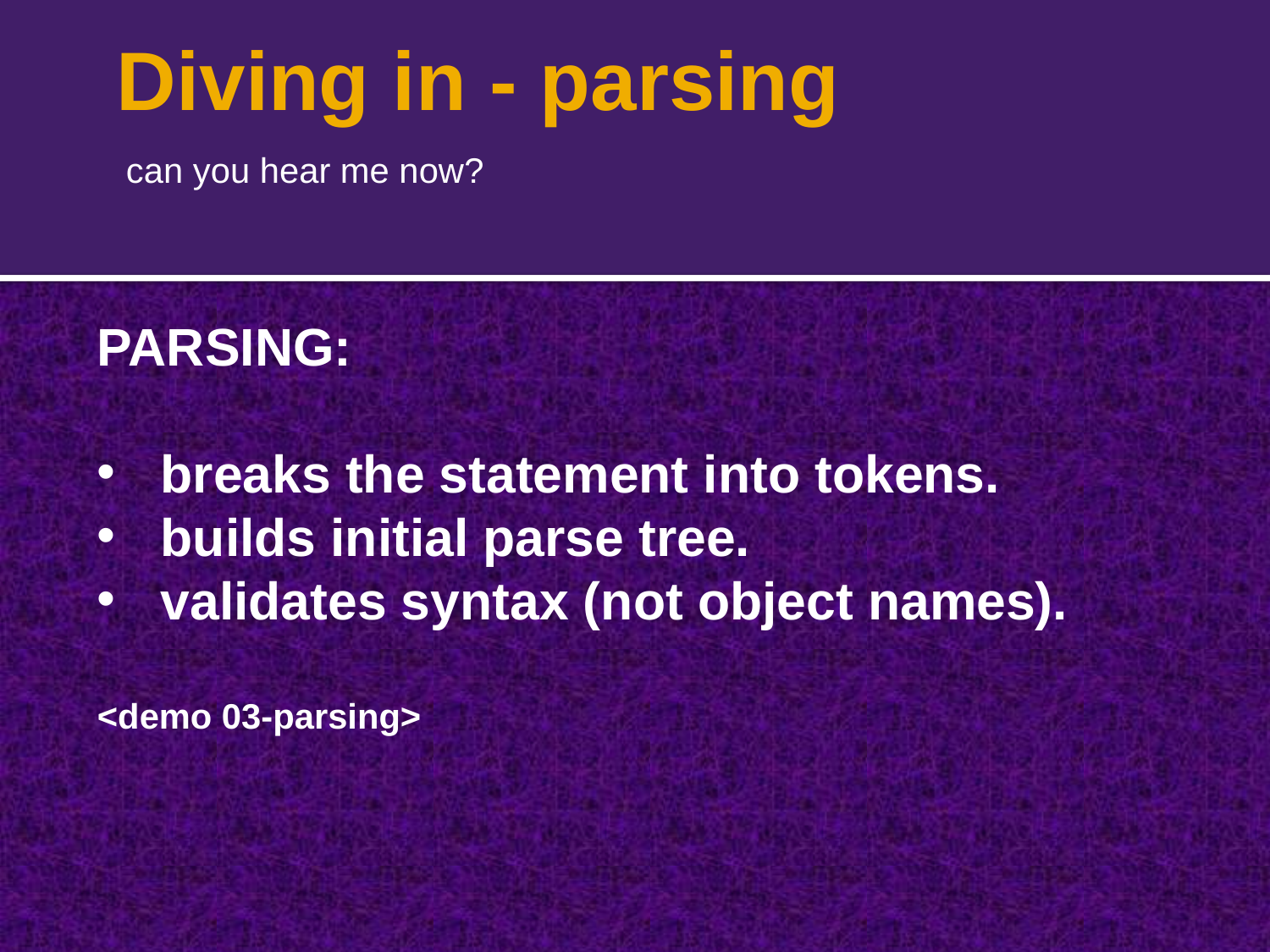

# Diving in - parsing
can you hear me now?
PARSING:

breaks the statement into tokens.
builds initial parse tree.
validates syntax (not object names).

<demo 03-parsing>